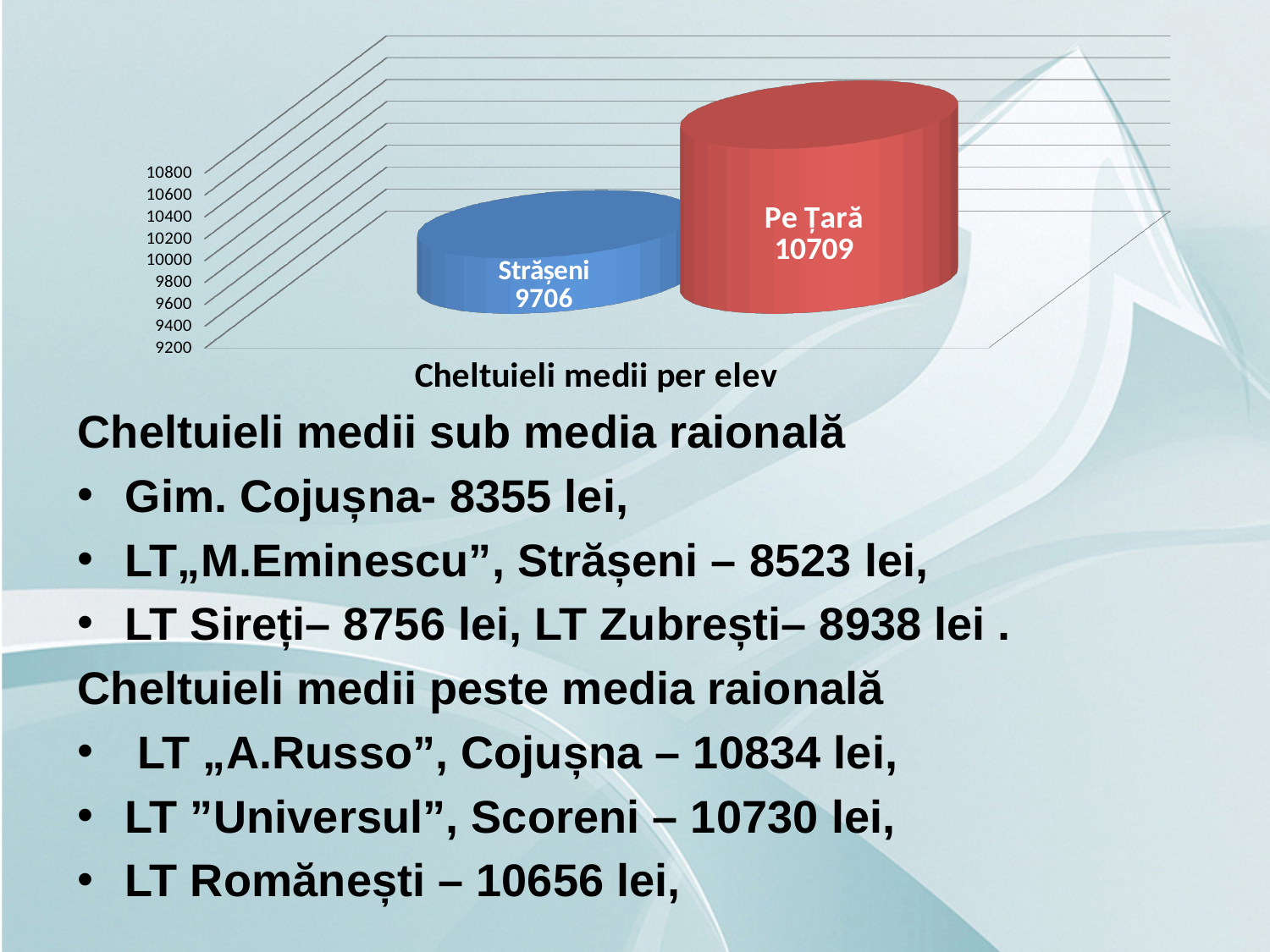

[unsupported chart]

#
Cheltuieli medii sub media raională
Gim. Cojușna- 8355 lei,
LT„M.Eminescu”, Strășeni – 8523 lei,
LT Sireți– 8756 lei, LT Zubrești– 8938 lei .
Cheltuieli medii peste media raională
 LT „A.Russo”, Cojușna – 10834 lei,
LT ”Universul”, Scoreni – 10730 lei,
LT Romănești – 10656 lei,